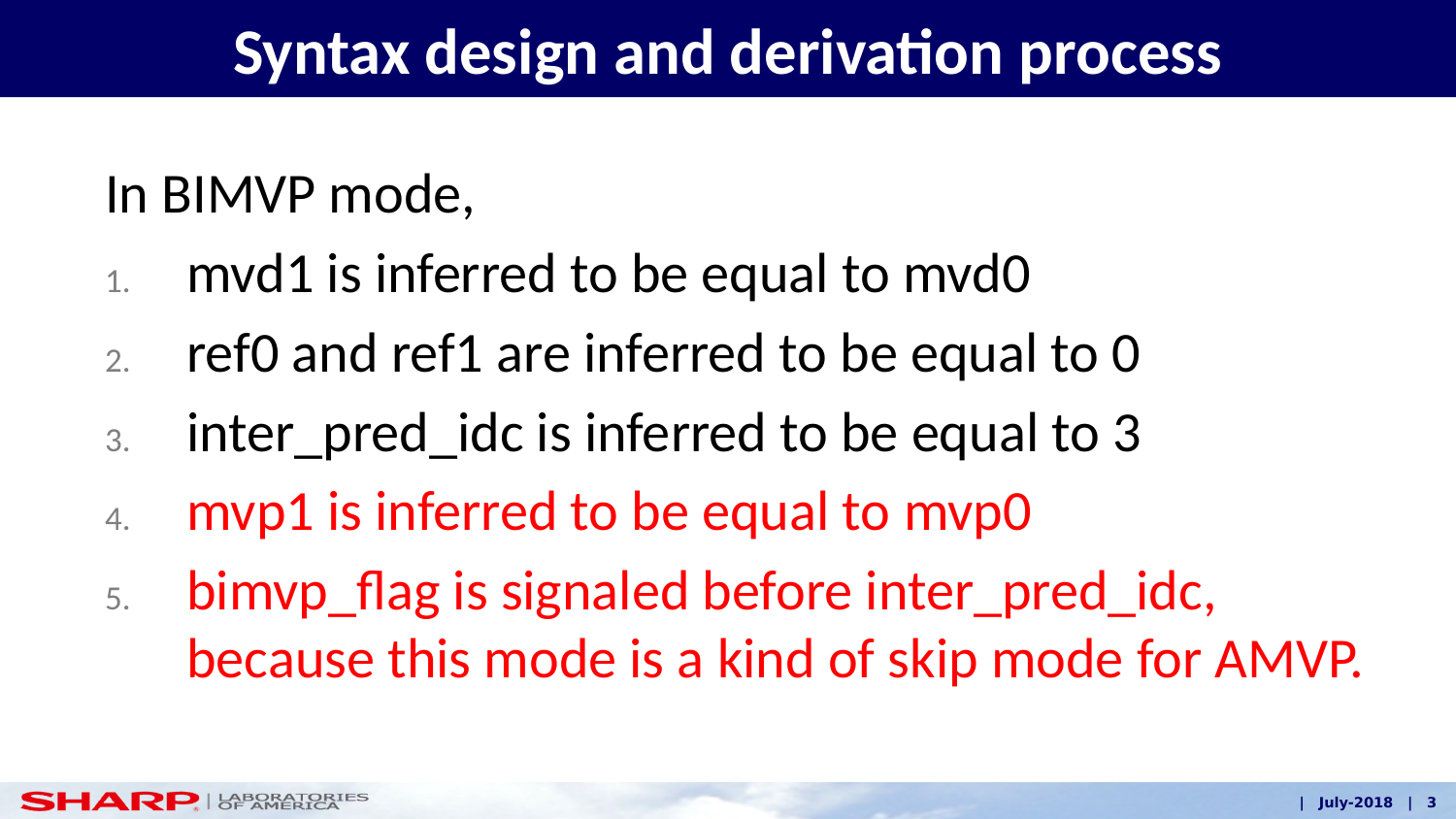

# Syntax design and derivation process
In BIMVP mode,
mvd1 is inferred to be equal to mvd0
ref0 and ref1 are inferred to be equal to 0
inter_pred_idc is inferred to be equal to 3
mvp1 is inferred to be equal to mvp0
bimvp_flag is signaled before inter_pred_idc, because this mode is a kind of skip mode for AMVP.